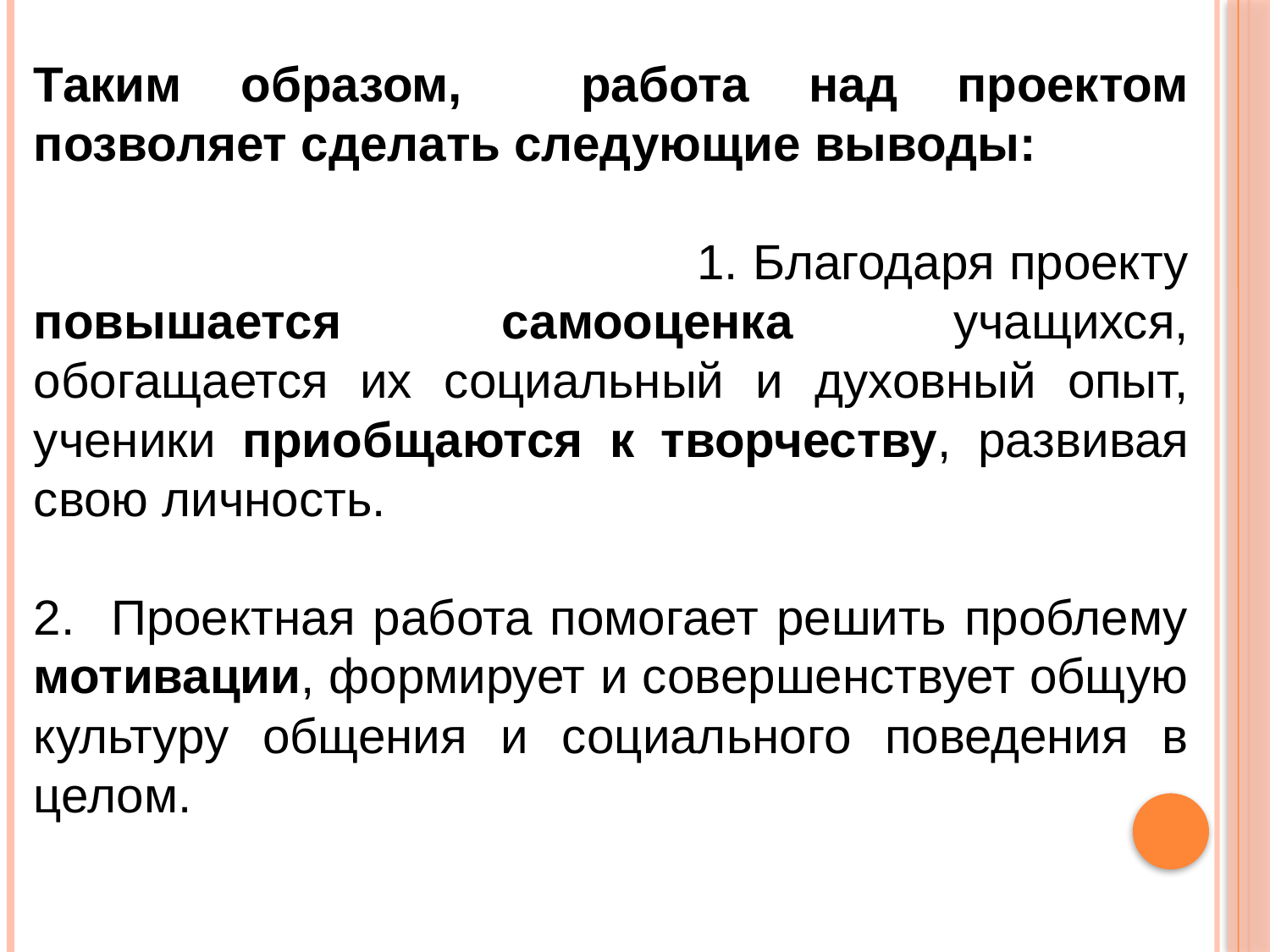

Таким образом,  работа над проектом позволяет сделать следующие выводы:
                                                                                                                                1. Благодаря проекту повышается самооценка учащихся, обогащается их социальный и духовный опыт, ученики приобщаются к творчеству, развивая свою личность.

2.  Проектная работа помогает решить проблему мотивации, формирует и совершенствует общую культуру общения и социального поведения в целом.